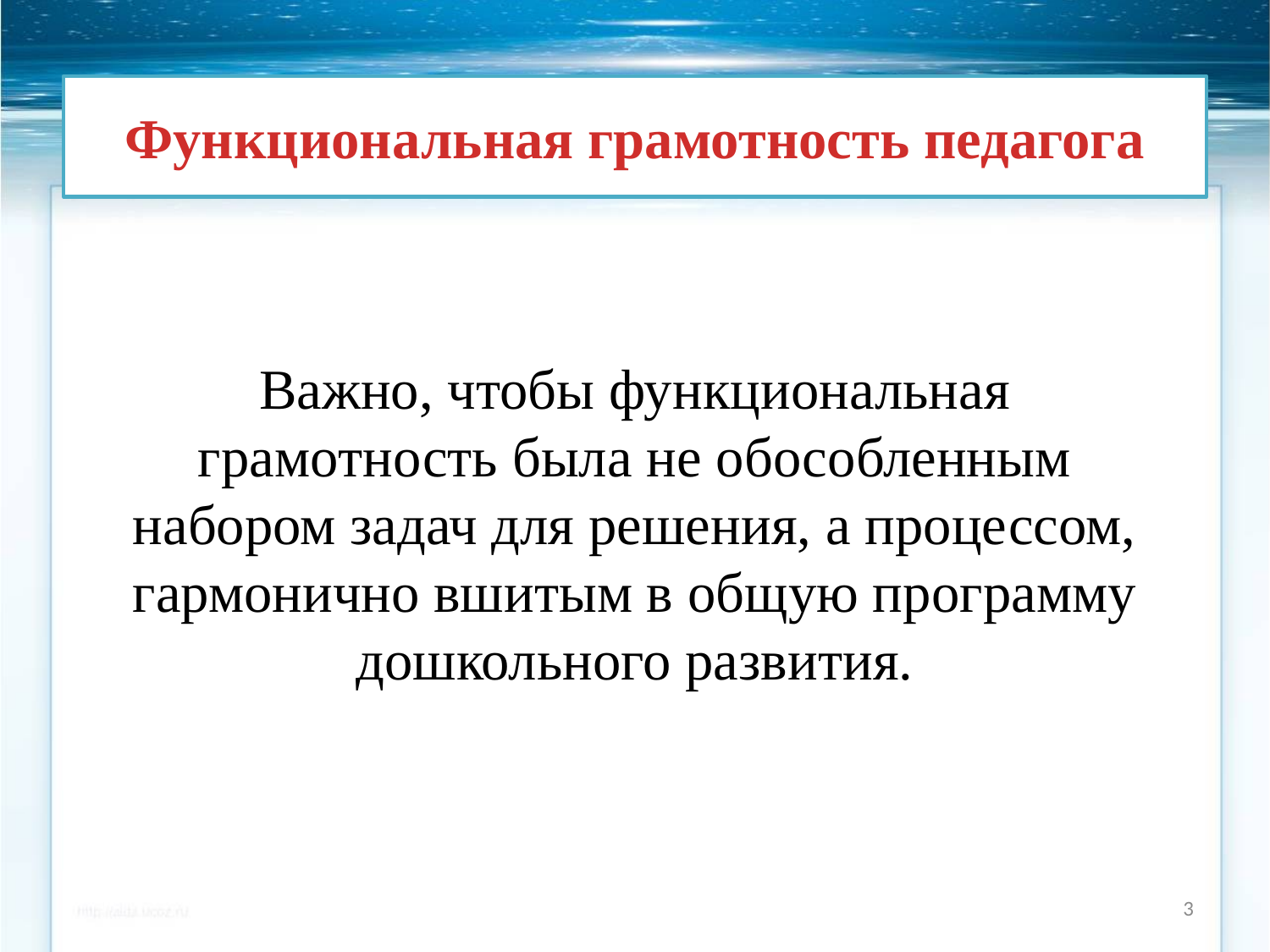

# Функциональная грамотность педагога
Важно, чтобы функциональная грамотность была не обособленным набором задач для решения, а процессом, гармонично вшитым в общую программу дошкольного развития.
3